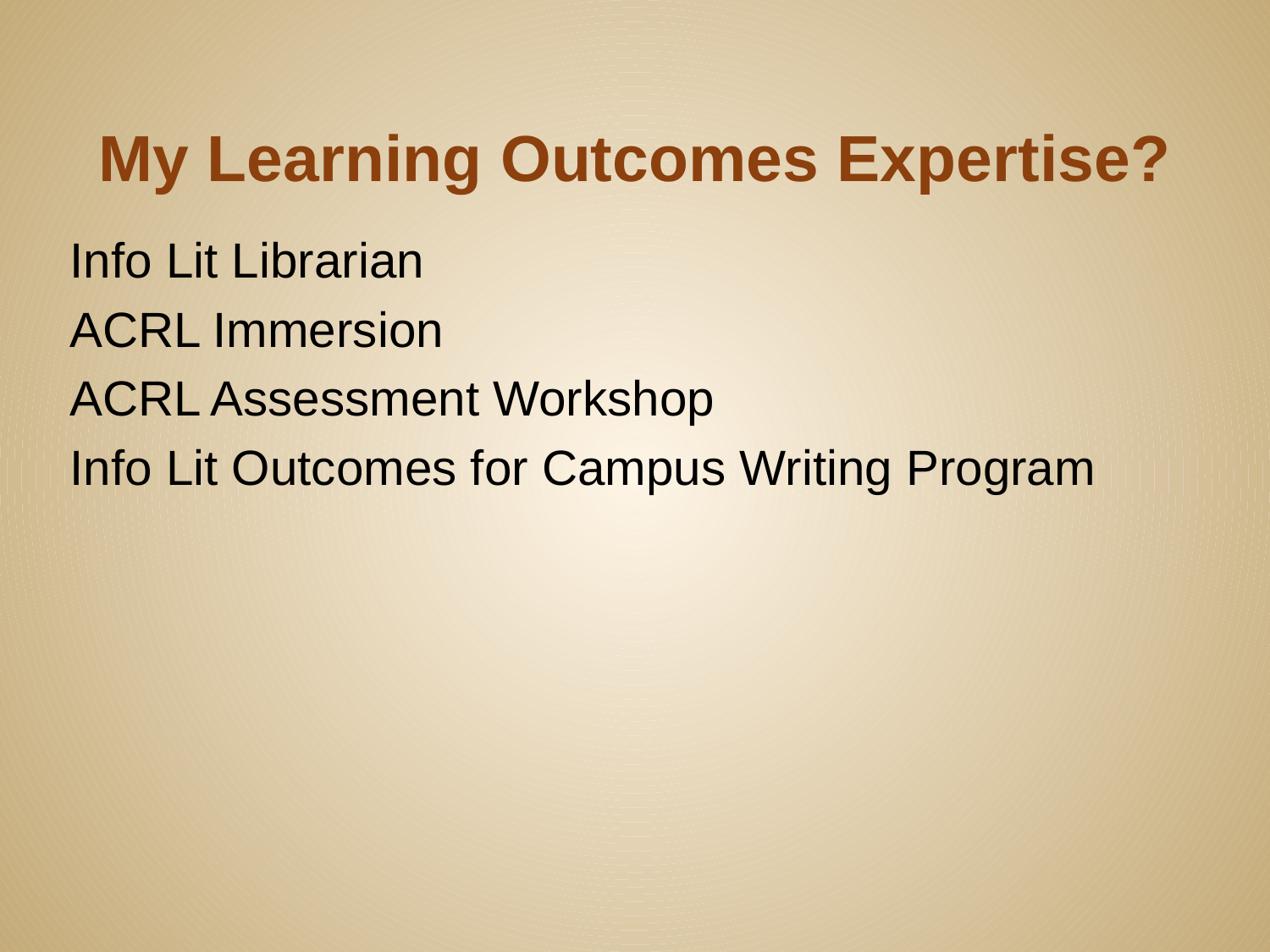

# My Learning Outcomes Expertise?
Info Lit Librarian
ACRL Immersion
ACRL Assessment Workshop
Info Lit Outcomes for Campus Writing Program